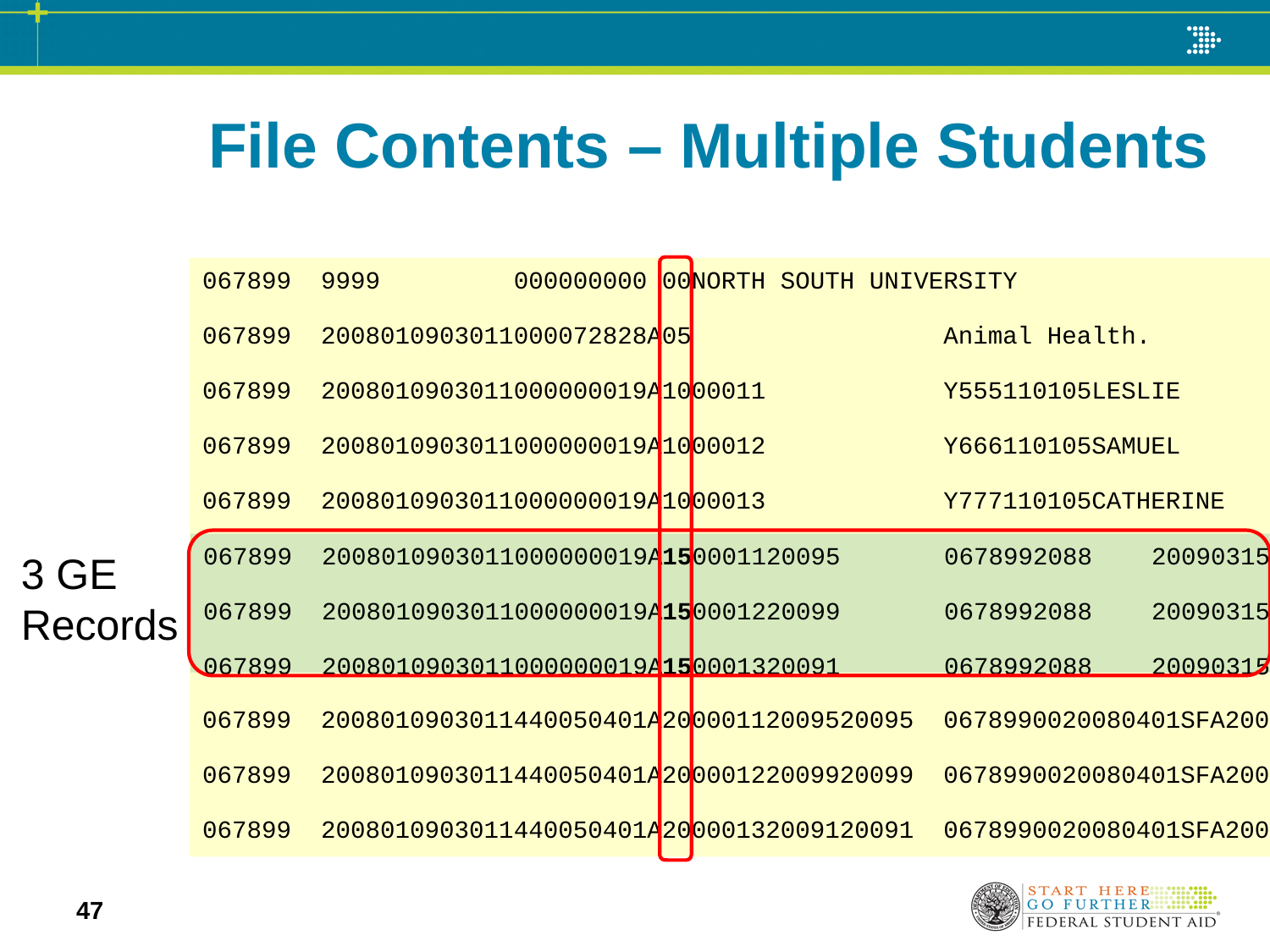

# File Contents – Multiple Students

067899  9999         000000000 00NORTH SOUTH UNIVERSITY
067899  2008010903011000072828A05                 Animal Health.
067899  2008010903011000000019A1000011            Y555110105LESLIE
067899  2008010903011000000019A1000012            Y666110105SAMUEL
067899  2008010903011000000019A1000013            Y777110105CATHERINE
067899  2008010903011330050003A150001120095       0678992008    20090315
067899  2008010903011330050003A150001220099       0678992008    20090315
067899  2008010903011330050003A150001320091       0678992008    20090315
067899  2008010903011440050401A20000112009520095  0678990020080401SFA2009
067899  2008010903011440050401A20000122009920099  0678990020080401SFA2009
067899  2008010903011440050401A20000132009120091  0678990020080401SFA2009
067899  2008010903011000000019A150001120095       0678992088    20090315
067899  2008010903011000000019A150001220099       0678992088    20090315
067899  2008010903011000000019A150001320091       0678992088    20090315

3 GE Records
47